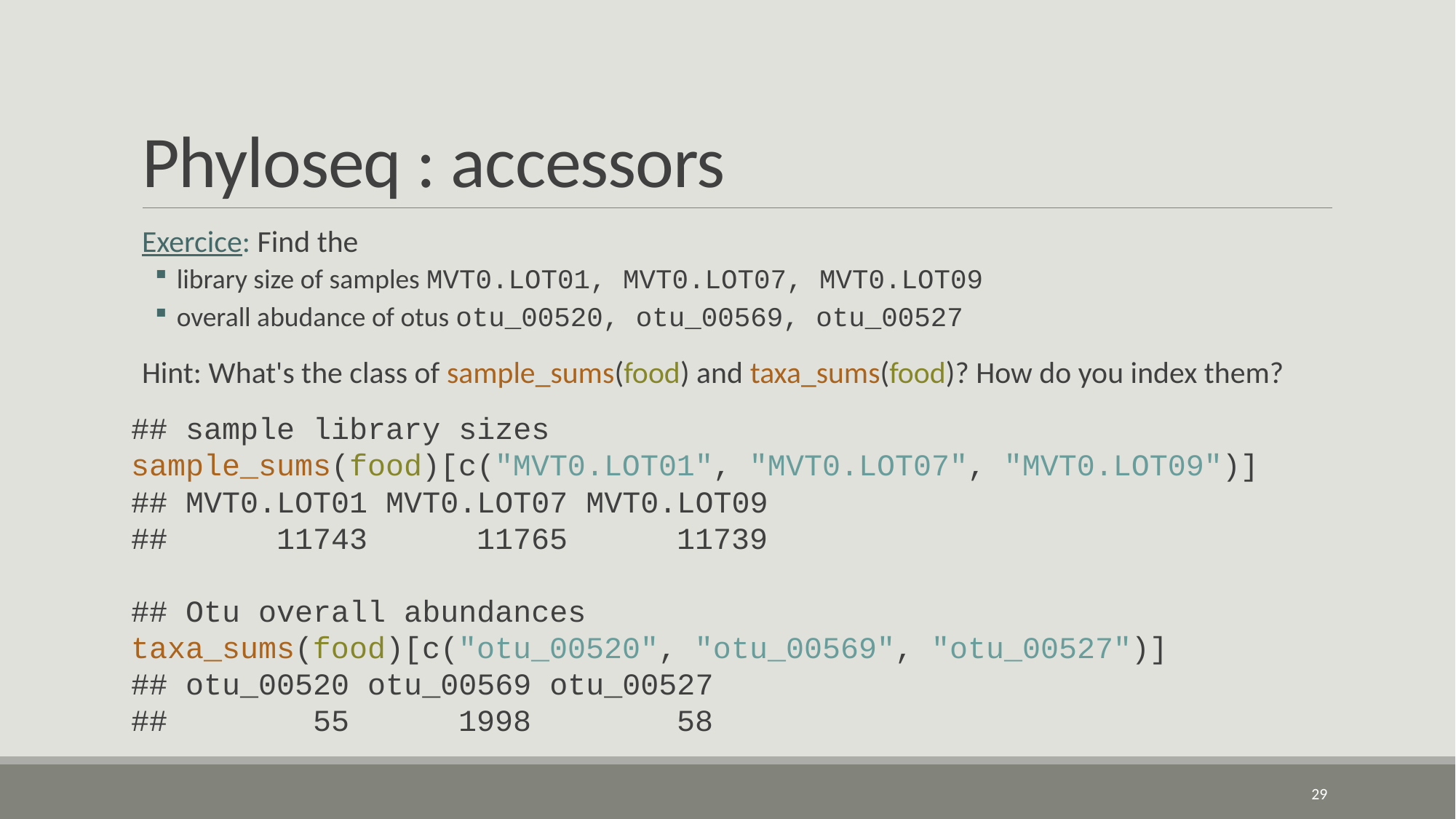

# Phyloseq : accessors
Exercice: Find the
library size of samples MVT0.LOT01, MVT0.LOT07, MVT0.LOT09
overall abudance of otus otu_00520, otu_00569, otu_00527
Hint: What's the class of sample_sums(food) and taxa_sums(food)? How do you index them?

## sample library sizes
sample_sums(food)[c("MVT0.LOT01", "MVT0.LOT07", "MVT0.LOT09")]
## MVT0.LOT01 MVT0.LOT07 MVT0.LOT09
## 	  11743 	 11765 	11739

## Otu overall abundances
taxa_sums(food)[c("otu_00520", "otu_00569", "otu_00527")]
## otu_00520 otu_00569 otu_00527
## 	    55 	1998 		58
29